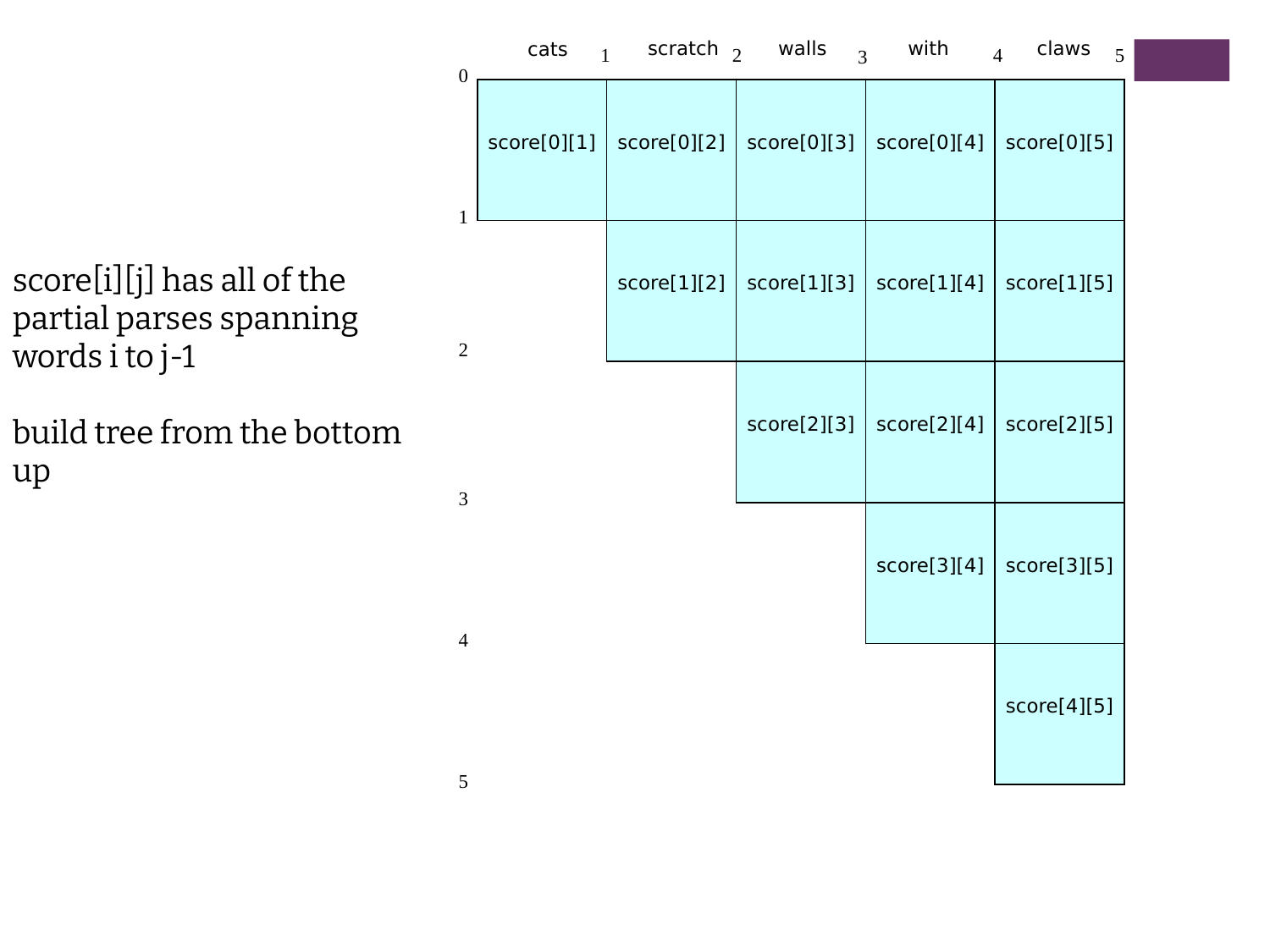

scratch
walls
with
claws
cats
1
2
4
5
3
0

score[0][1]

score[0][2]

score[0][3]

score[0][4]

score[0][5]

1

score[1][2]

score[1][3]

score[1][4]

score[1][5]

score[i][j] has all of the
partial parses spanning
words i to j-1

build tree from the bottom up

2

score[2][3]

score[2][4]

score[2][5]

3

score[3][4]

score[3][5]

4

score[4][5]

5